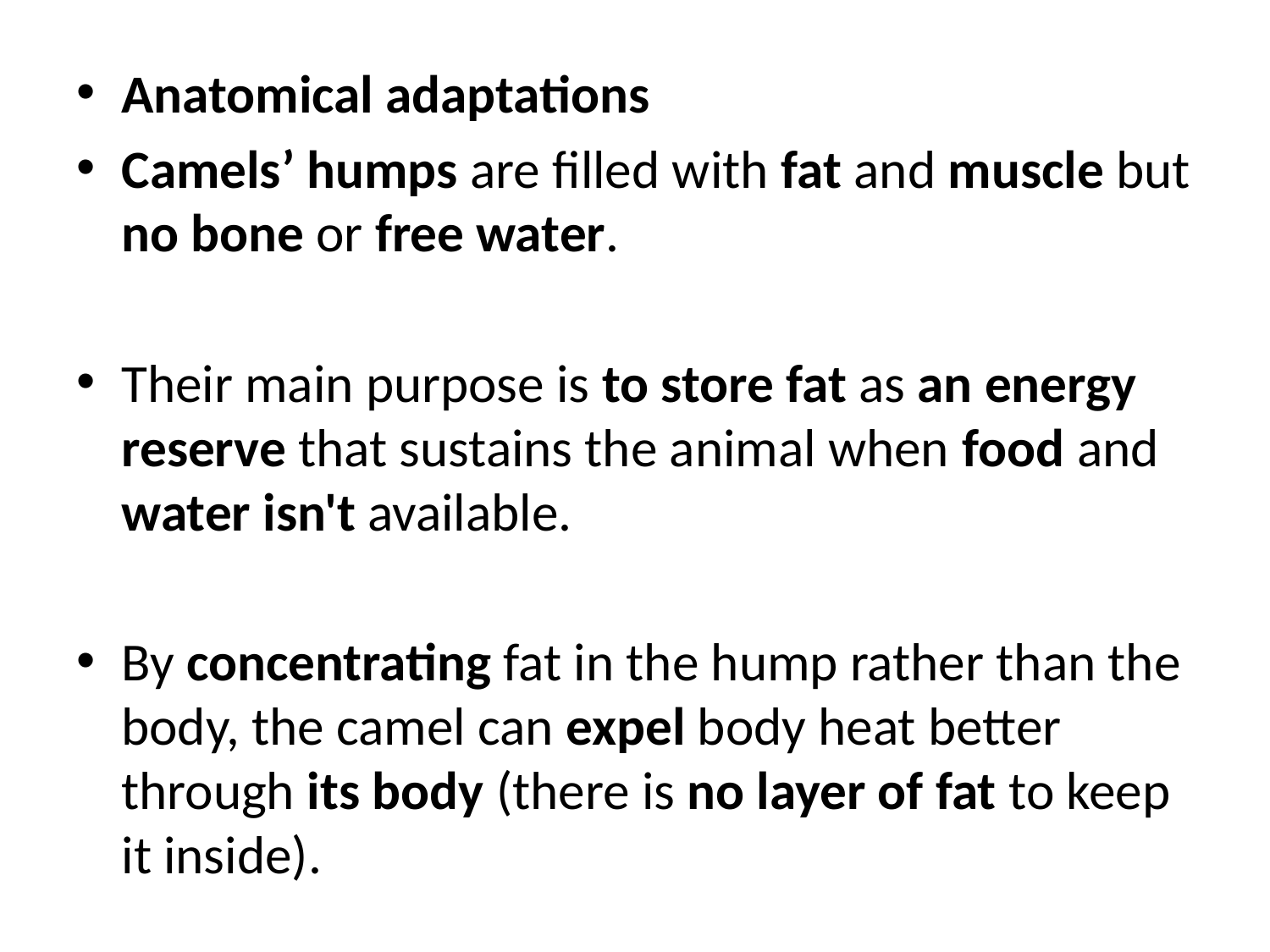

Anatomical adaptations
Camels’ humps are filled with fat and muscle but no bone or free water.

Their main purpose is to store fat as an energy reserve that sustains the animal when food and water isn't available.

By concentrating fat in the hump rather than the body, the camel can expel body heat better through its body (there is no layer of fat to keep it inside).